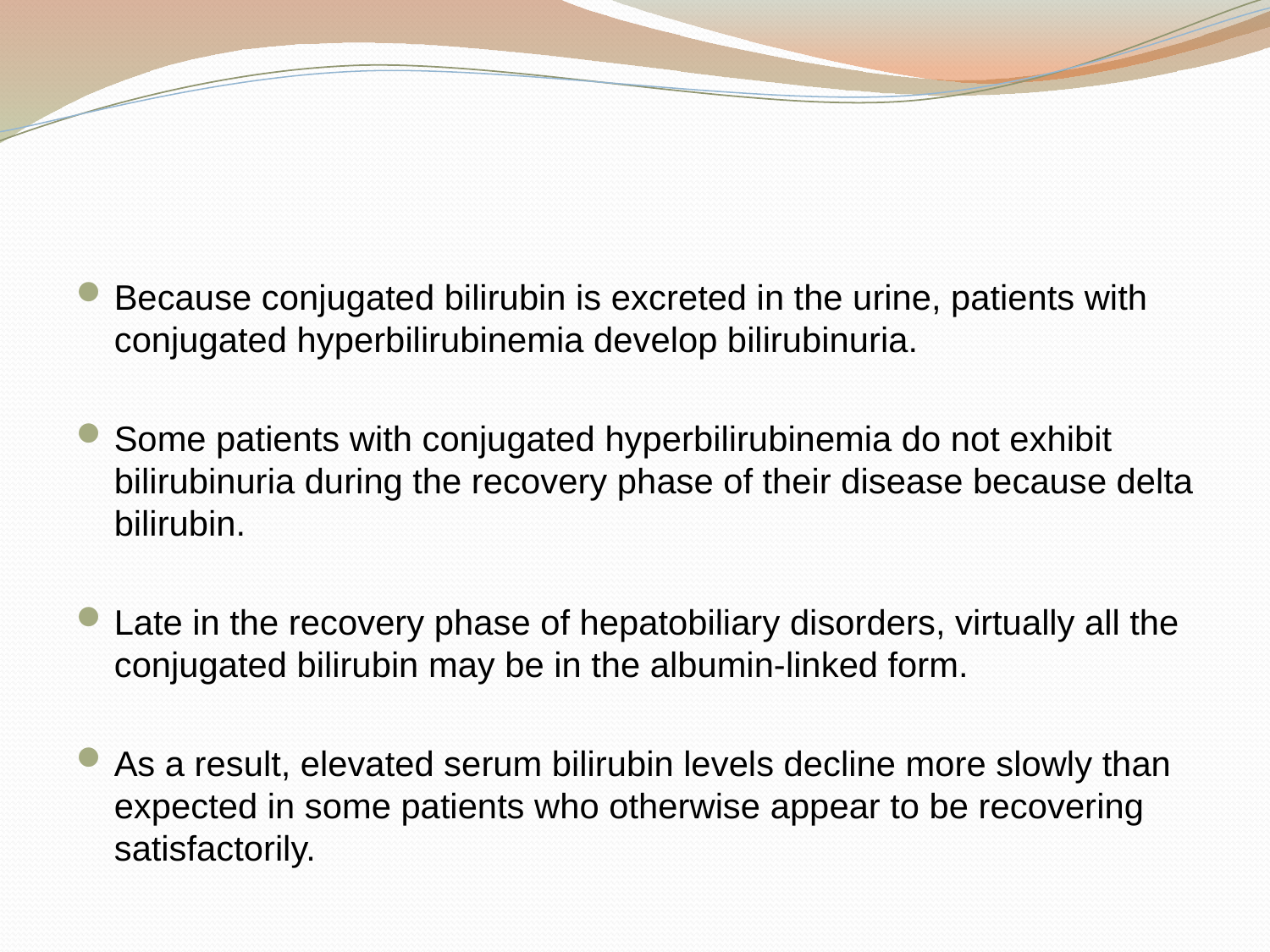

#
Because conjugated bilirubin is excreted in the urine, patients with conjugated hyperbilirubinemia develop bilirubinuria.

Some patients with conjugated hyperbilirubinemia do not exhibit bilirubinuria during the recovery phase of their disease because delta bilirubin.

Late in the recovery phase of hepatobiliary disorders, virtually all the conjugated bilirubin may be in the albumin-linked form.

As a result, elevated serum bilirubin levels decline more slowly than expected in some patients who otherwise appear to be recovering satisfactorily.